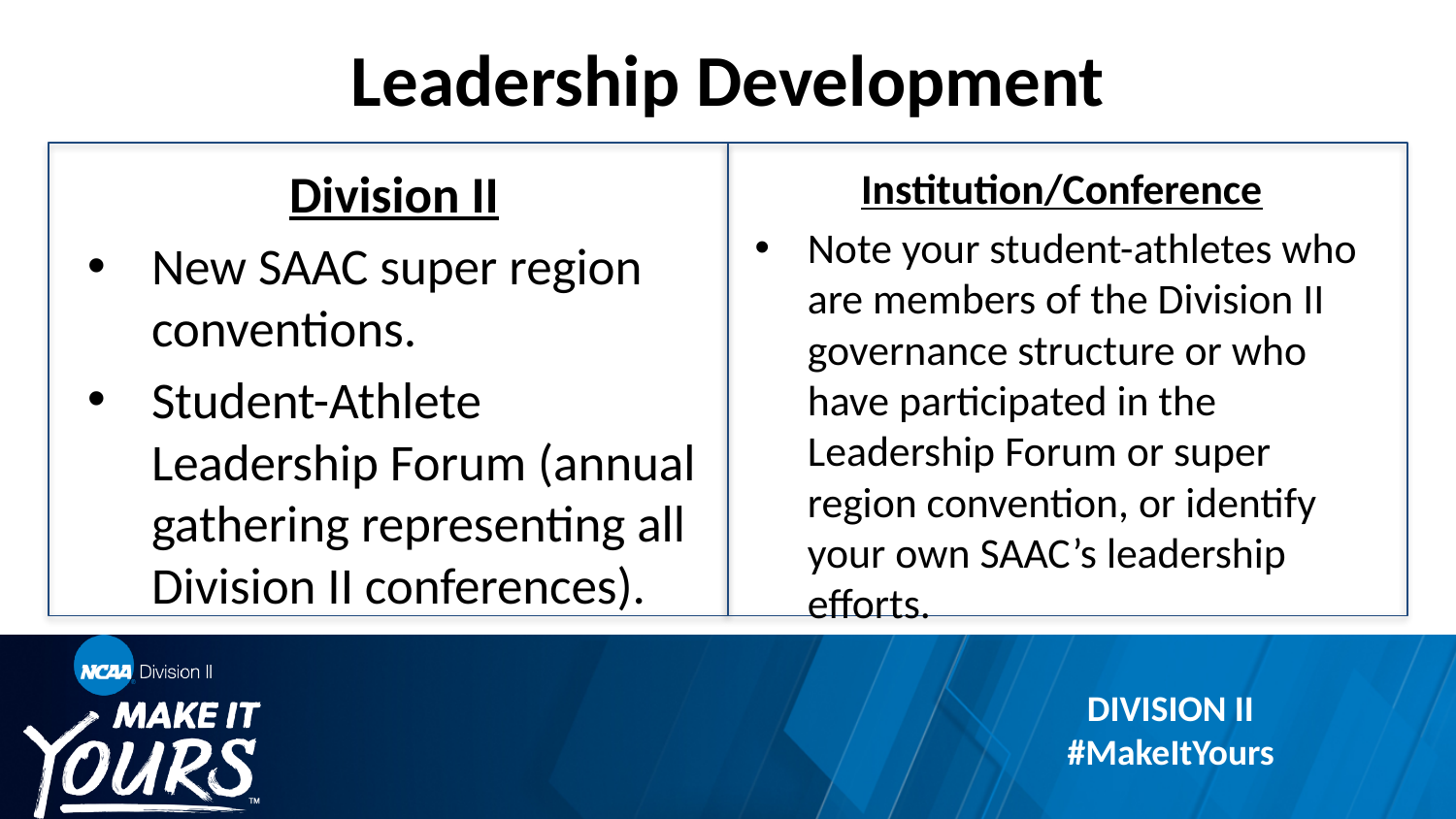

# Leadership Development
Division II
New SAAC super region conventions.
Student-Athlete Leadership Forum (annual gathering representing all Division II conferences).
Institution/Conference
Note your student-athletes who are members of the Division II governance structure or who have participated in the Leadership Forum or super region convention, or identify your own SAAC’s leadership efforts.